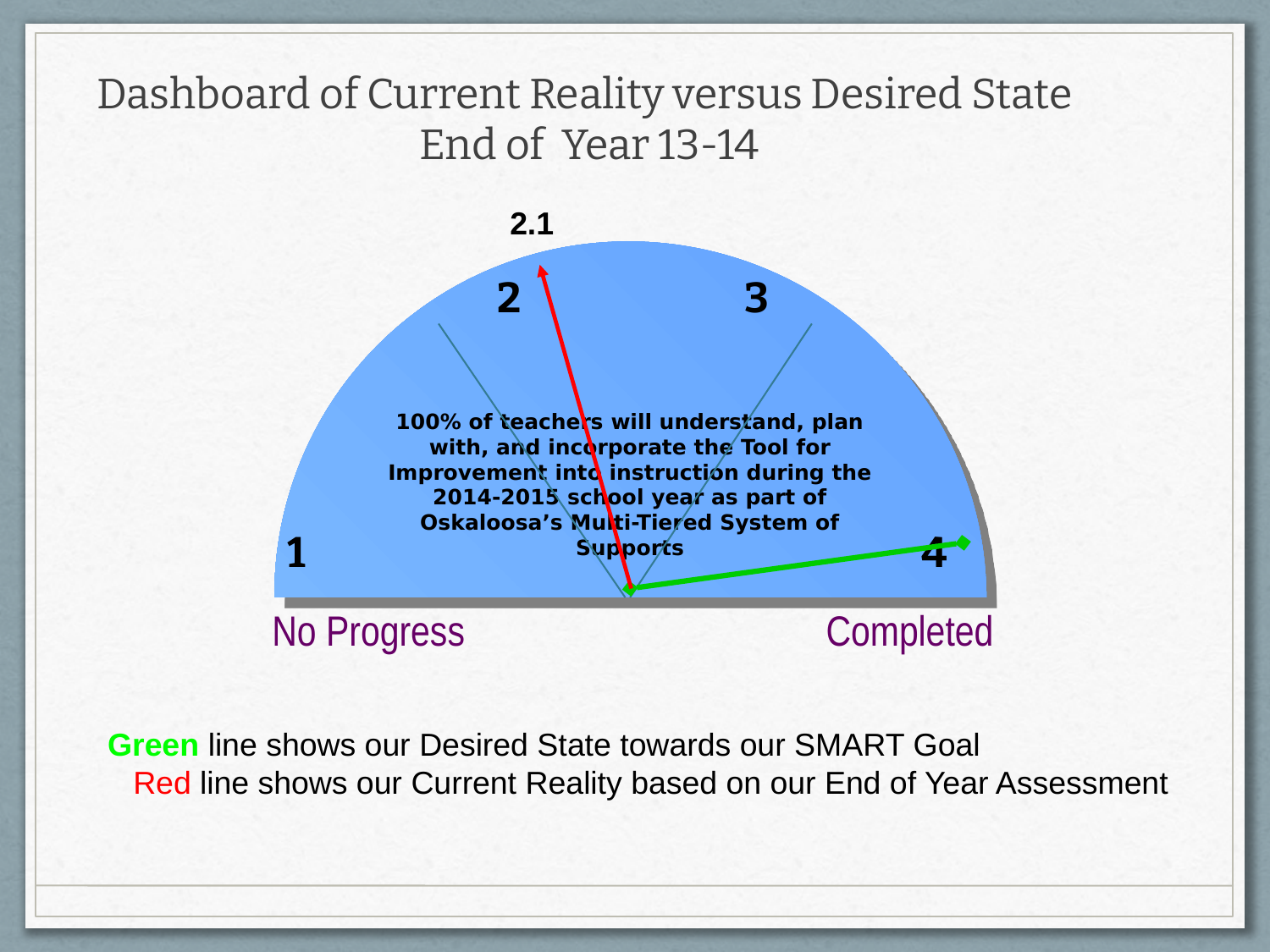

Dashboard of Current Reality versus Desired State
End of  Year 13-14
2.1

100% of teachers will understand, plan with, and incorporate the Tool for Improvement into instruction during the 2014-2015 school year as part of Oskaloosa’s Multi-Tiered System of Supports
No Progress
Completed
2

3
1
4

Green line shows our Desired State towards our SMART Goal
Red line shows our Current Reality based on our End of Year Assessment